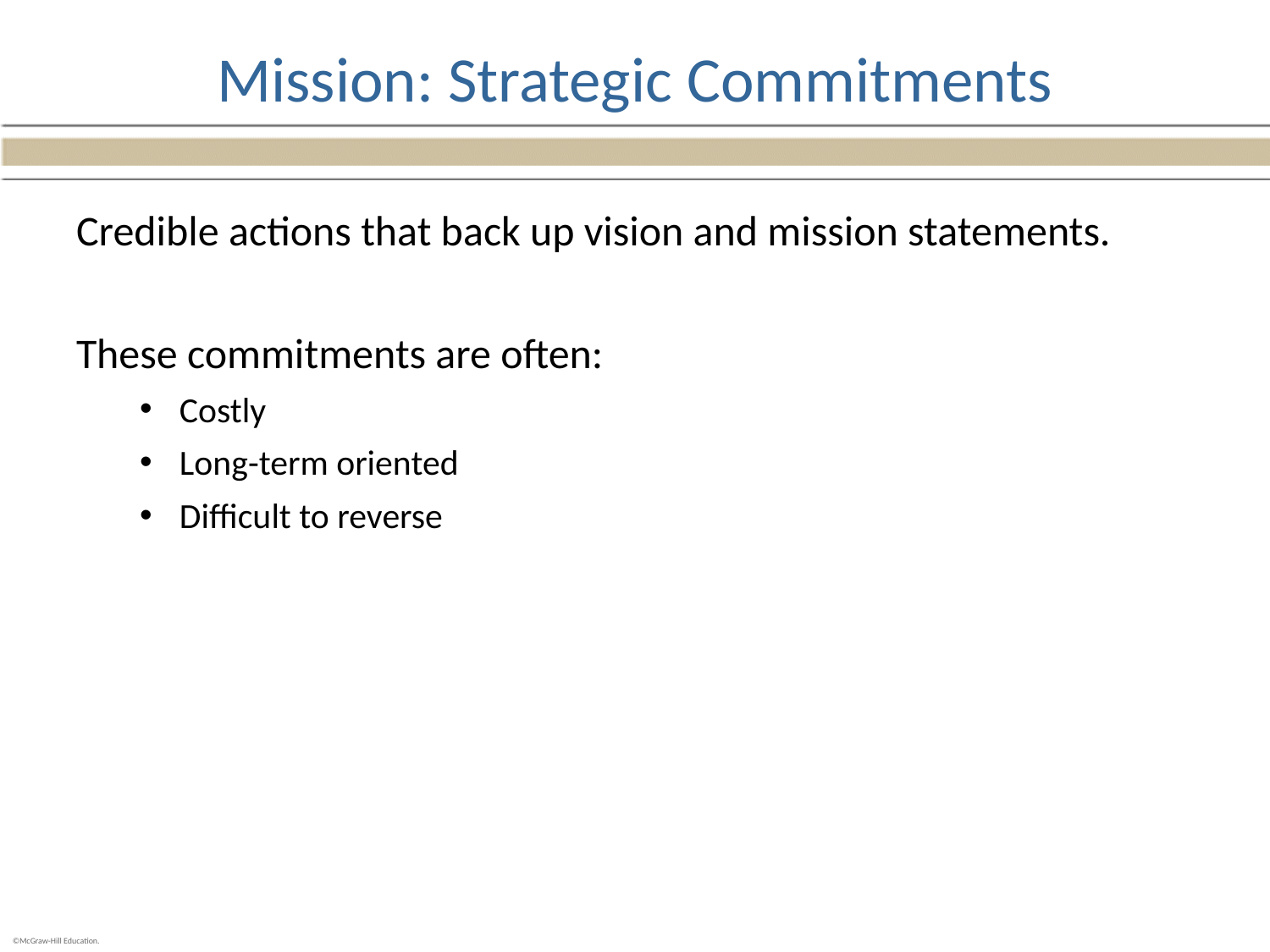

# Mission: Strategic Commitments
Credible actions that back up vision and mission statements.

These commitments are often:
Costly
Long-term oriented
Difficult to reverse